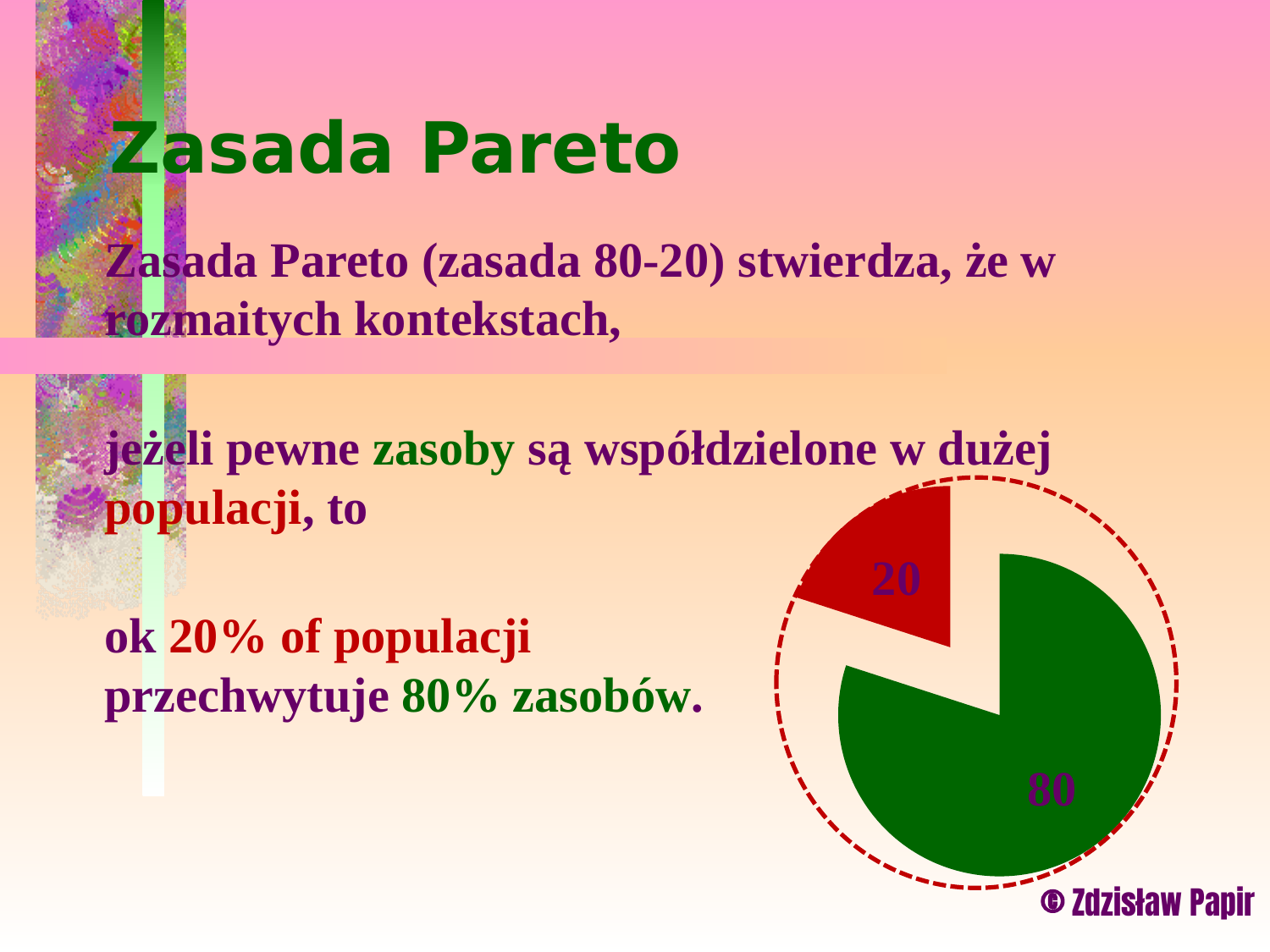

Zasada Pareto
Zasada Pareto (zasada 80-20) stwierdza, że w rozmaitych kontekstach,
jeżeli pewne zasoby są współdzielone w dużej populacji, to

ok 20% of populacji
przechwytuje 80% zasobów.

### Chart

| Category | Sprzedaż |
|---|---|
| 1. kwartał | 80.0 |
| 2. kwartał | 20.0 |
20
80
© Zdzisław Papir